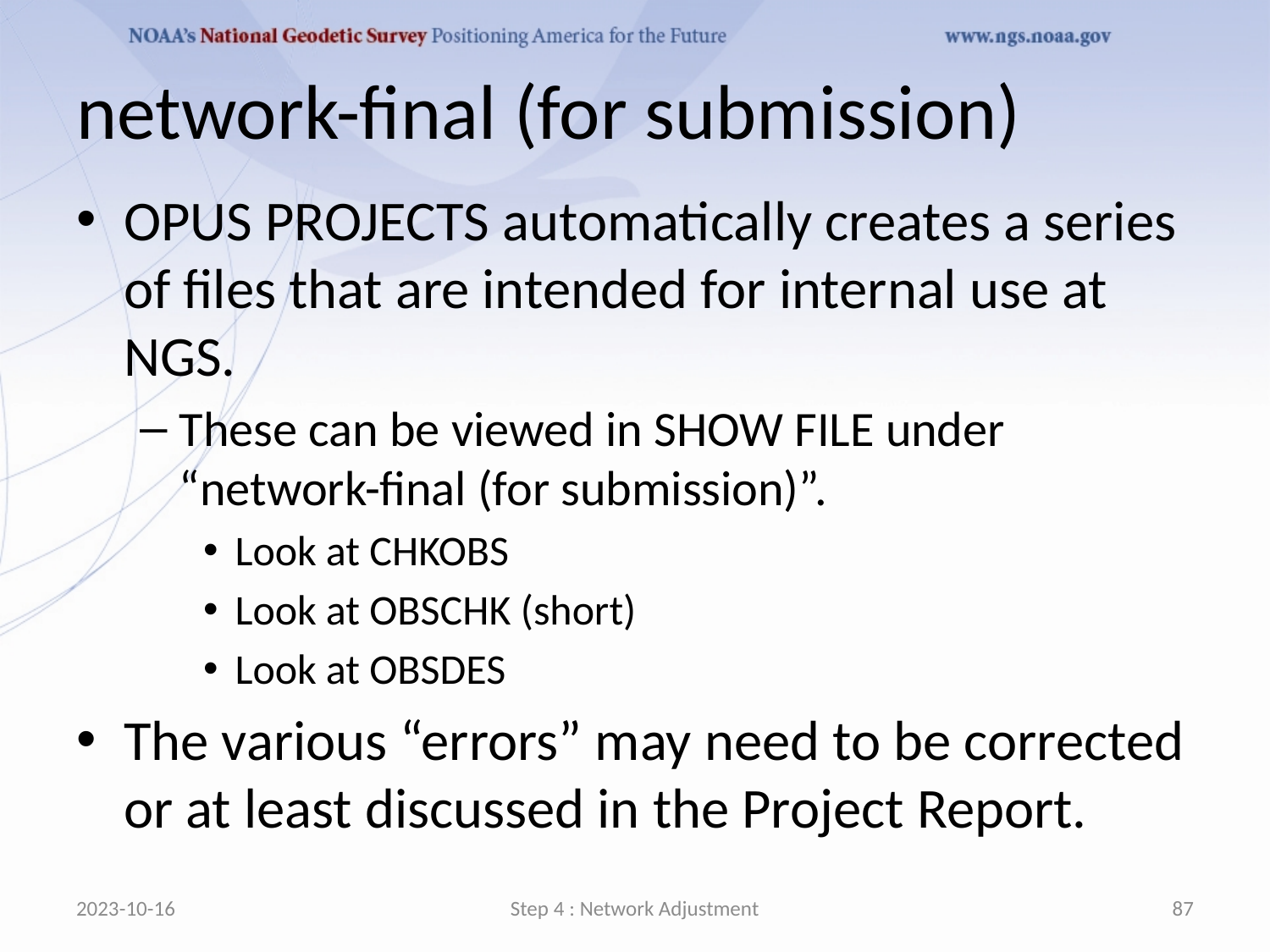

# network-final (for submission)
OPUS PROJECTS automatically creates a series of files that are intended for internal use at NGS.
These can be viewed in SHOW FILE under “network-final (for submission)”.
Look at CHKOBS
Look at OBSCHK (short)
Look at OBSDES
The various “errors” may need to be corrected or at least discussed in the Project Report.
2023-10-16
Step 4 : Network Adjustment
87